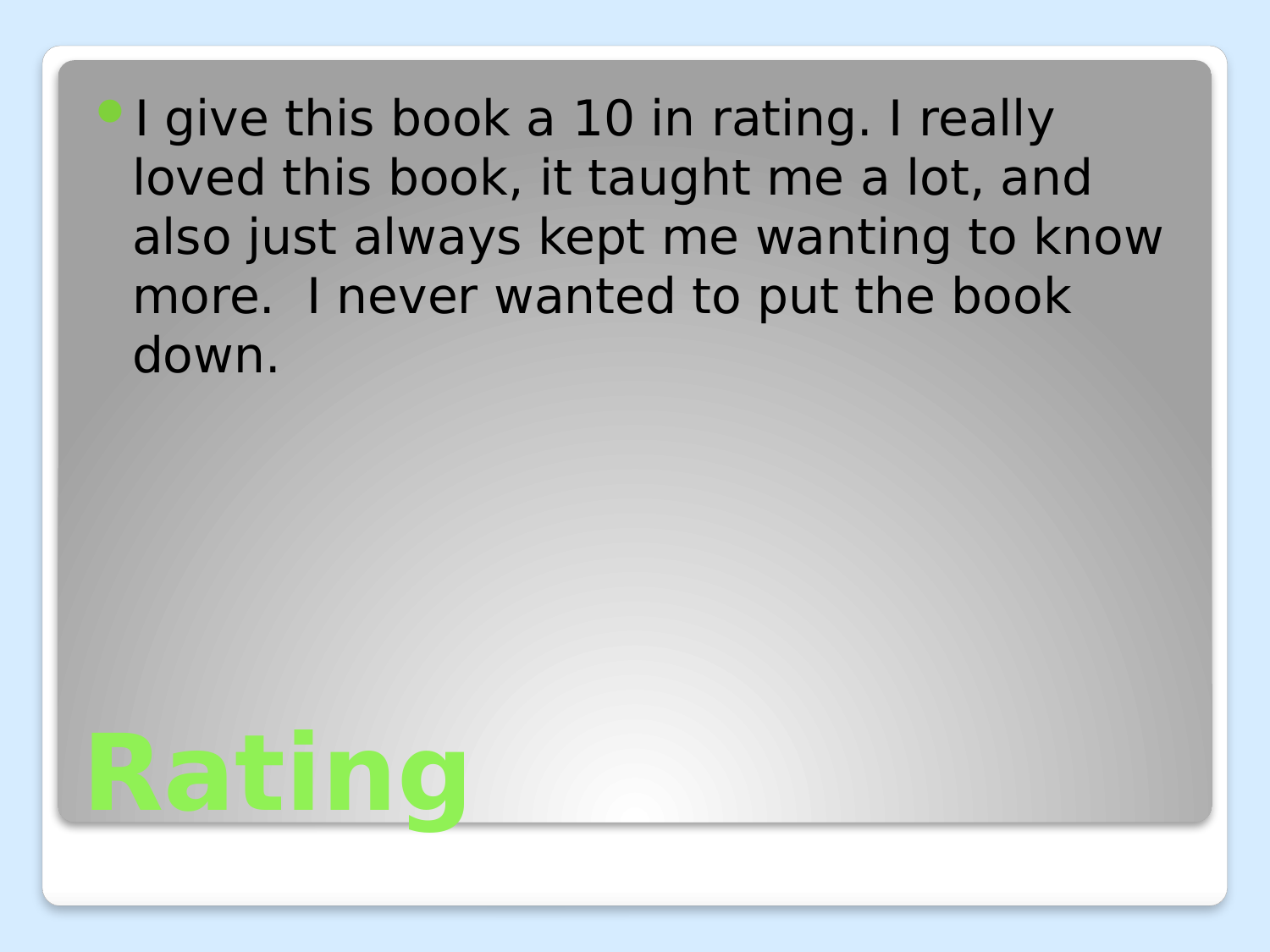

I give this book a 10 in rating. I really loved this book, it taught me a lot, and also just always kept me wanting to know more.  I never wanted to put the book down.
# Rating